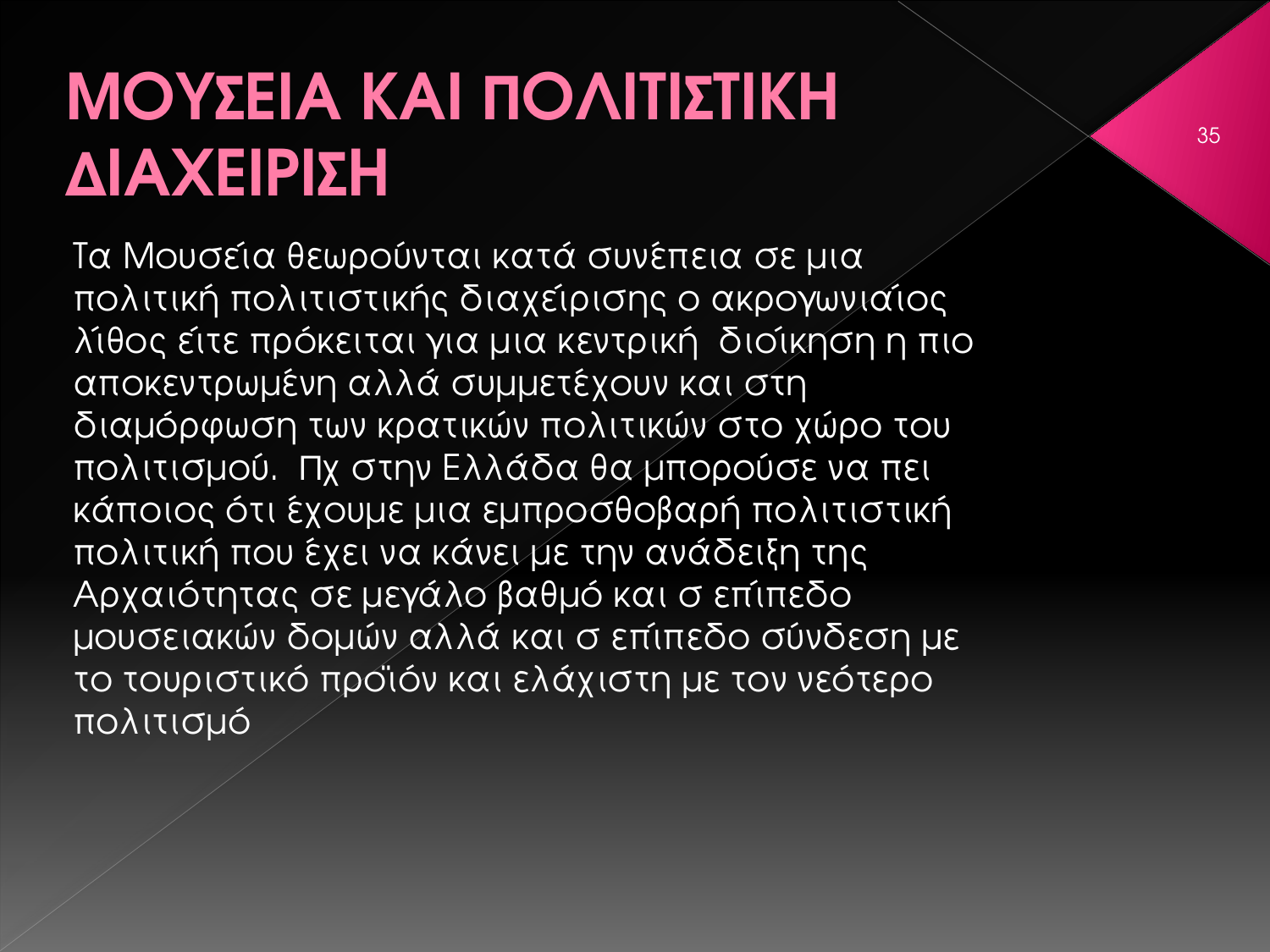

# ΜΟΥΣΕΙΑ ΚΑΙ ΠΟΛΙΤΙΣΤΙΚΗ ΔΙΑΧΕΙΡΙΣΗ
35
Τα Μουσεία θεωρούνται κατά συνέπεια σε μια πολιτική πολιτιστικής διαχείρισης ο ακρογωνιαίος λίθος είτε πρόκειται για μια κεντρική  διοίκηση η πιο αποκεντρωμένη αλλά συμμετέχουν και στη διαμόρφωση των κρατικών πολιτικών στο χώρο του πολιτισμού.  Πχ στην Ελλάδα θα μπορούσε να πει κάποιος ότι έχουμε μια εμπροσθοβαρή πολιτιστική πολιτική που έχει να κάνει με την ανάδειξη της Αρχαιότητας σε μεγάλο βαθμό και σ επίπεδο μουσειακών δομών αλλά και σ επίπεδο σύνδεση με το τουριστικό προϊόν και ελάχιστη με τον νεότερο πολιτισμό